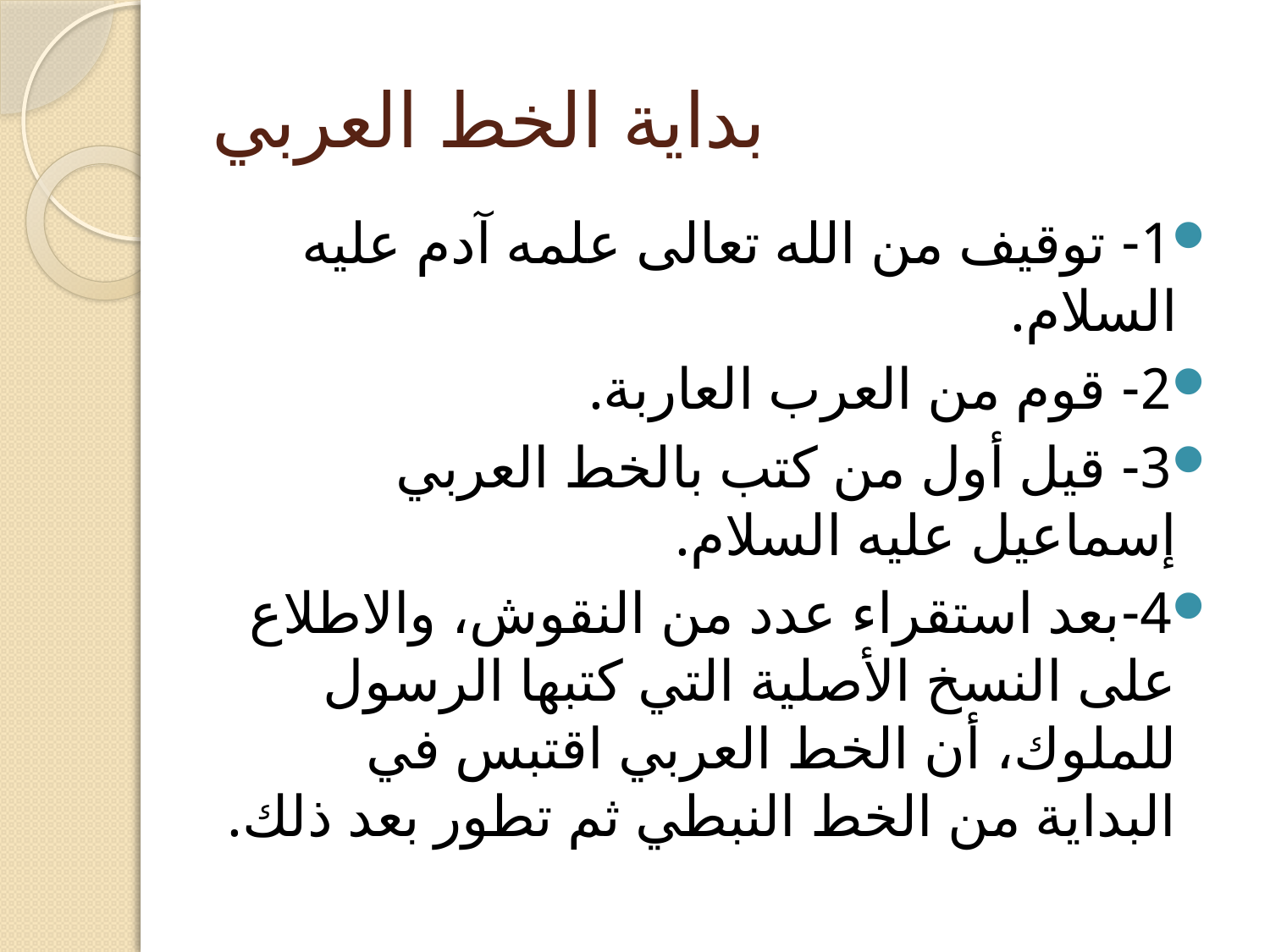

# بداية الخط العربي
1- توقيف من الله تعالى علمه آدم عليه السلام.
2- قوم من العرب العاربة.
3- قيل أول من كتب بالخط العربي إسماعيل عليه السلام.
4-بعد استقراء عدد من النقوش، والاطلاع على النسخ الأصلية التي كتبها الرسول للملوك، أن الخط العربي اقتبس في البداية من الخط النبطي ثم تطور بعد ذلك.